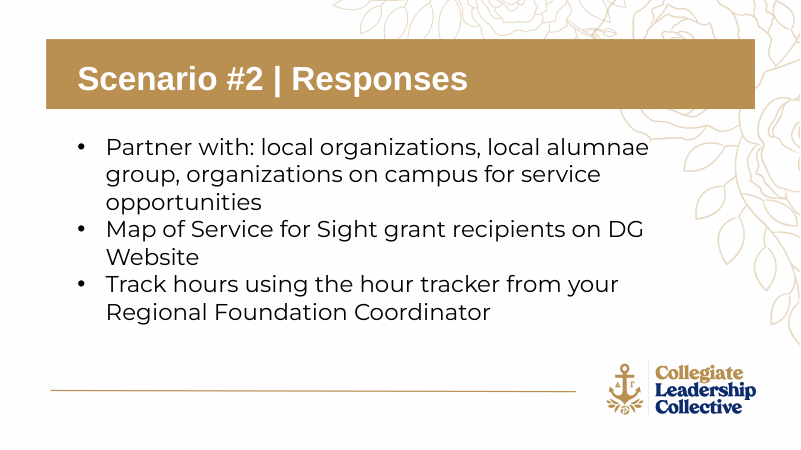

Scenario #2 | Responses
Partner with: local organizations, local alumnae group, organizations on campus for service opportunities
Map of Service for Sight grant recipients on DG Website
Track hours using the hour tracker from your Regional Foundation Coordinator